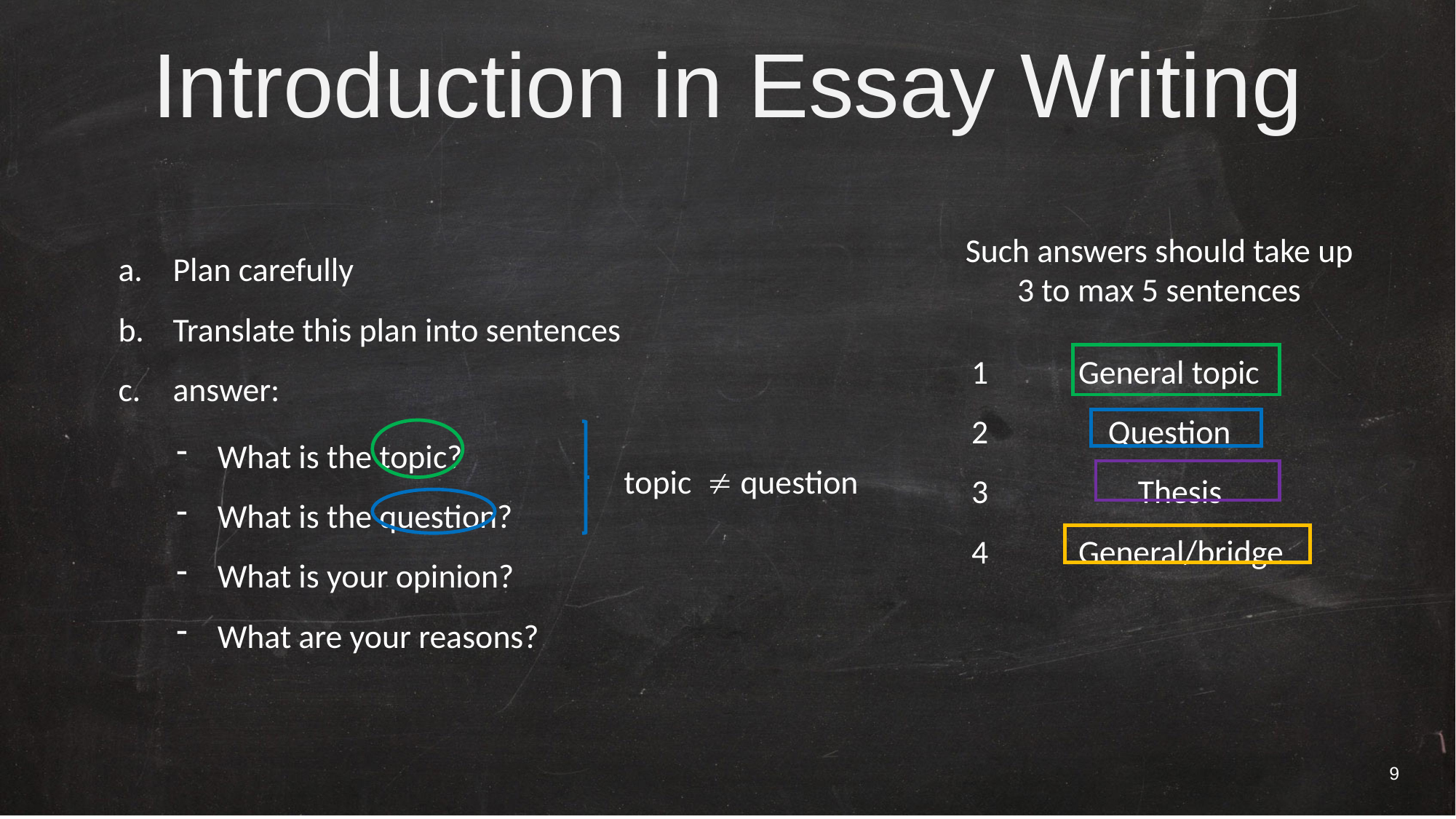

# Introduction in Essay Writing
Plan carefully
Translate this plan into sentences
answer:
Such answers should take up
3 to max 5 sentences
       General topic
           Question
               Thesis
       General/bridge

What is the topic?
What is the question?
What is your opinion?
What are your reasons?

topic  ≠ question

9